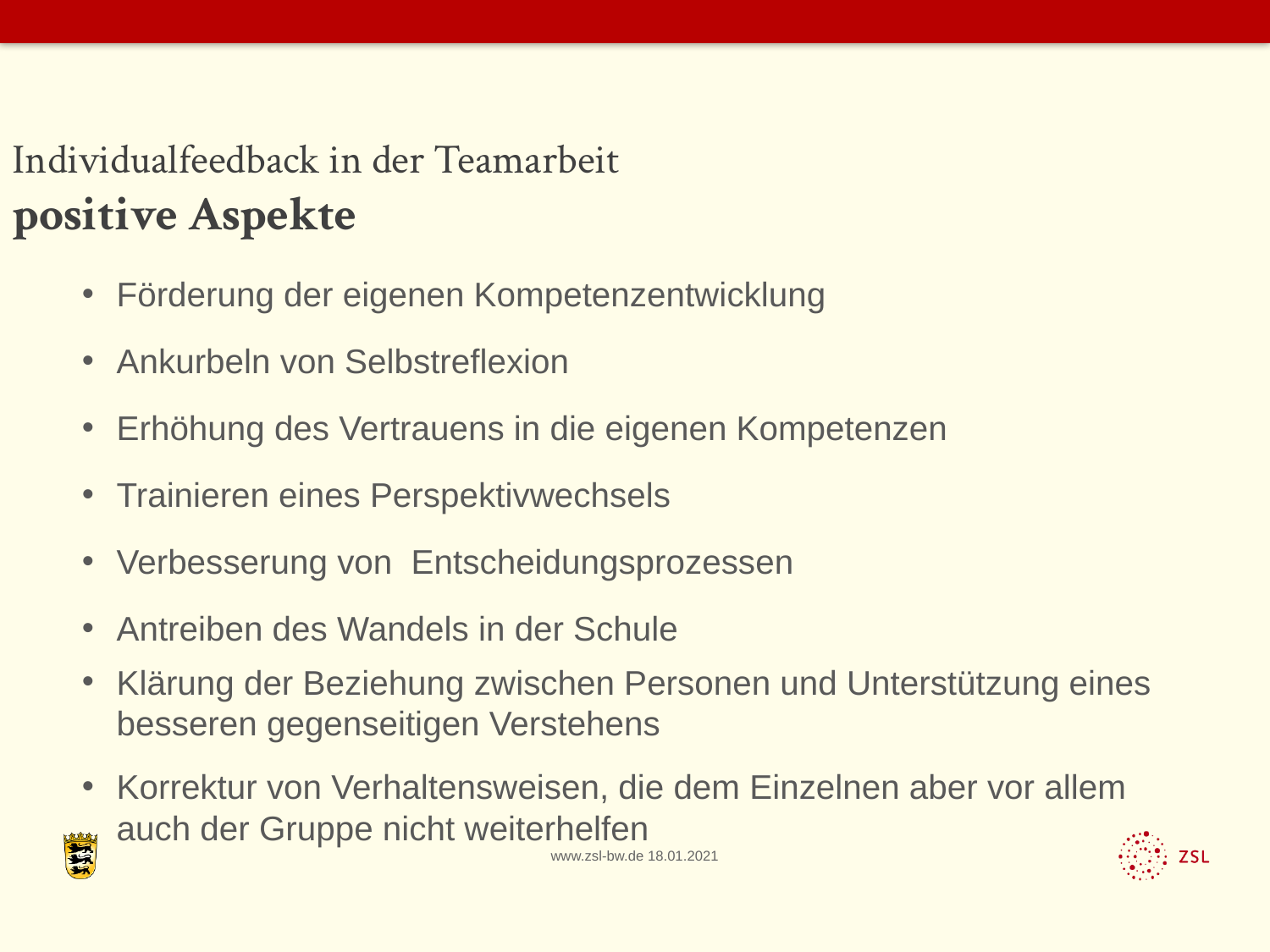

# Individualfeedback in der Teamarbeit positive Aspekte
Förderung der eigenen Kompetenzentwicklung
Ankurbeln von Selbstreflexion
Erhöhung des Vertrauens in die eigenen Kompetenzen
Trainieren eines Perspektivwechsels
Verbesserung von  Entscheidungsprozessen
Antreiben des Wandels in der Schule

Klärung der Beziehung zwischen Personen und Unterstützung eines besseren gegenseitigen Verstehens

Korrektur von Verhaltensweisen, die dem Einzelnen aber vor allem auch der Gruppe nicht weiterhelfen